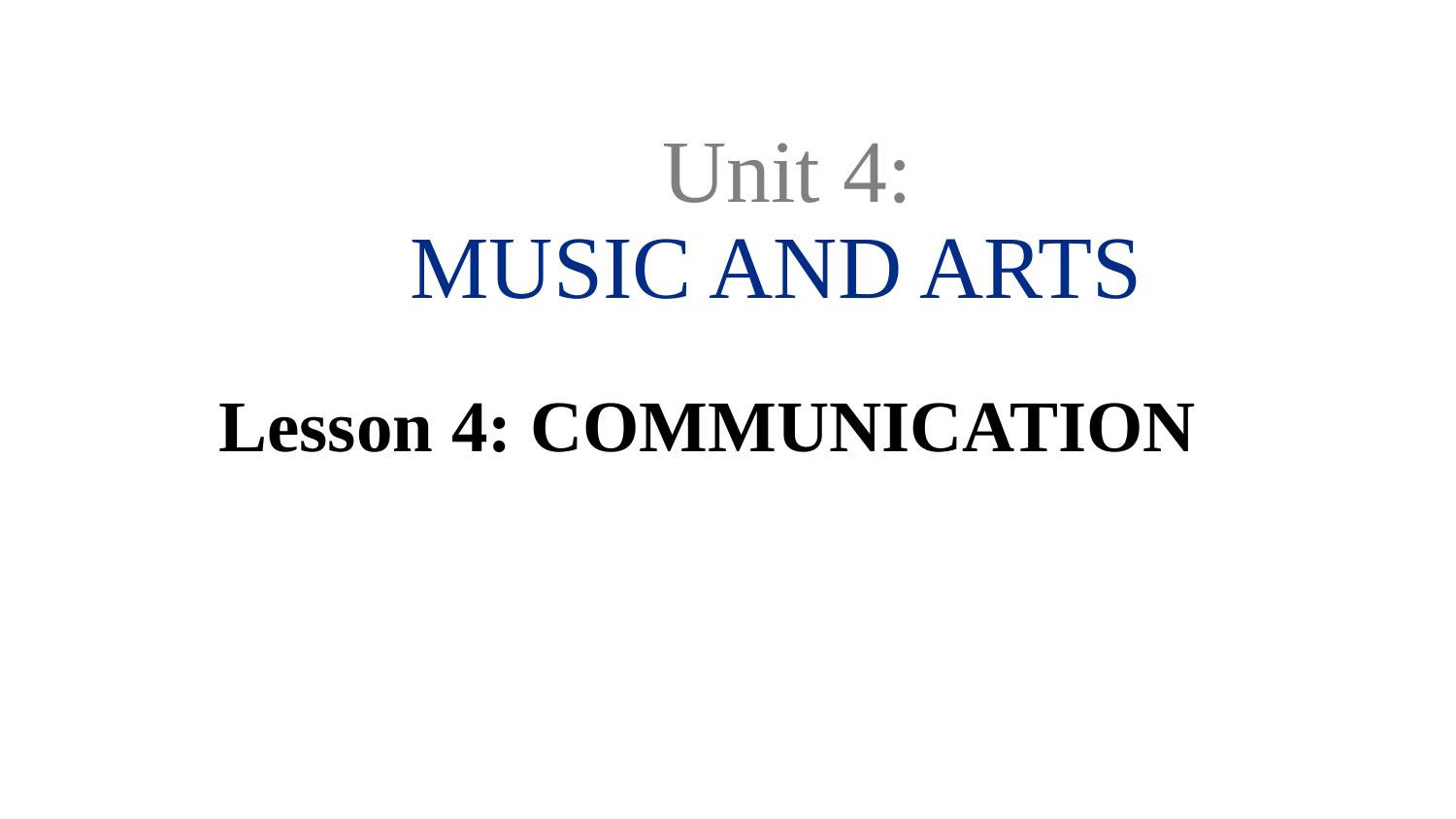

Period:
# Unit 4: MUSIC AND ARTS
Lesson 4: COMMUNICATION